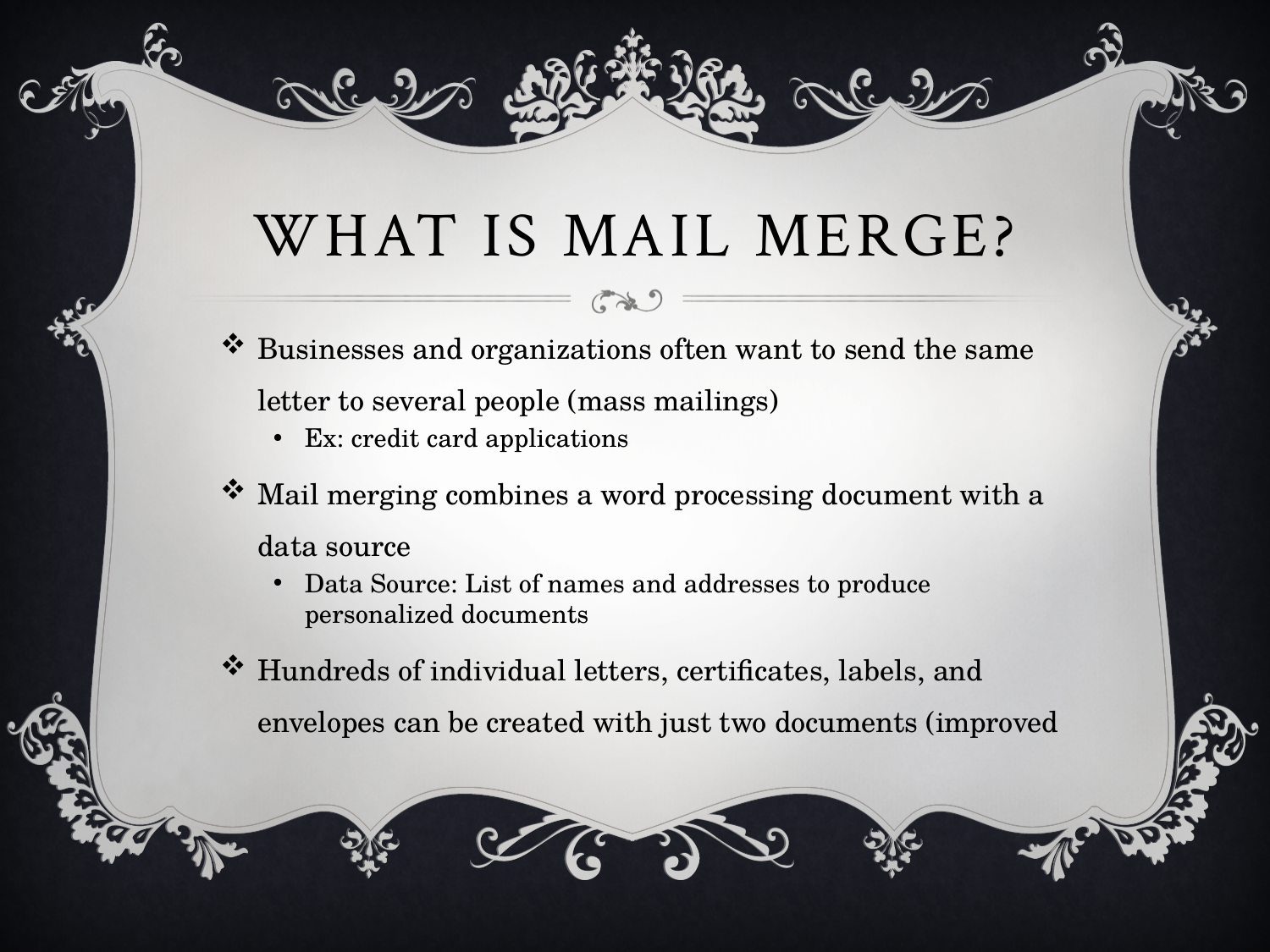

# What is mail merge?
Businesses and organizations often want to send the same letter to several people (mass mailings)
Ex: credit card applications
Mail merging combines a word processing document with a data source
Data Source: List of names and addresses to produce personalized documents
Hundreds of individual letters, certificates, labels, and envelopes can be created with just two documents (improved